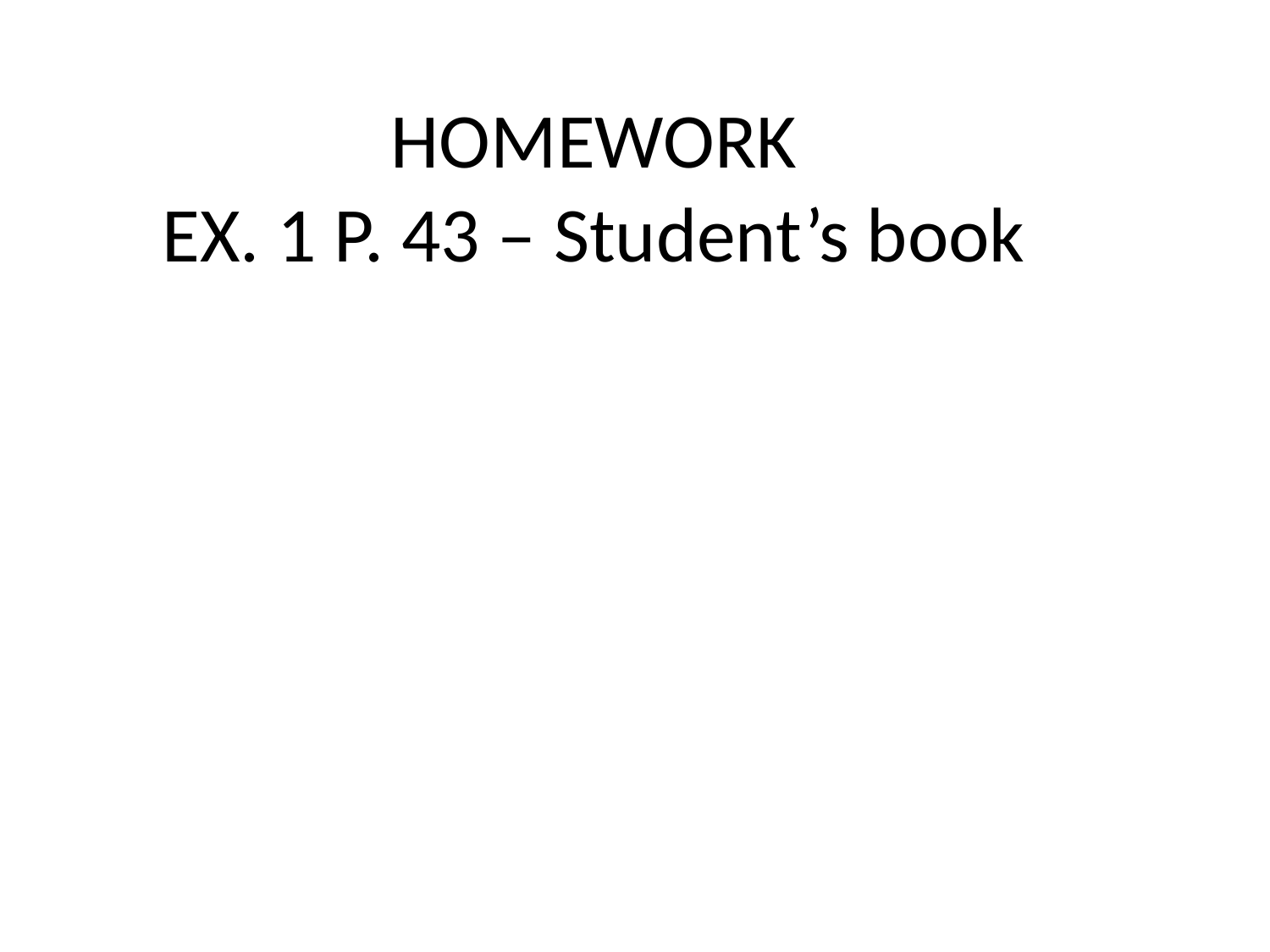

# HOMEWORK EX. 1 P. 43 – Student’s book